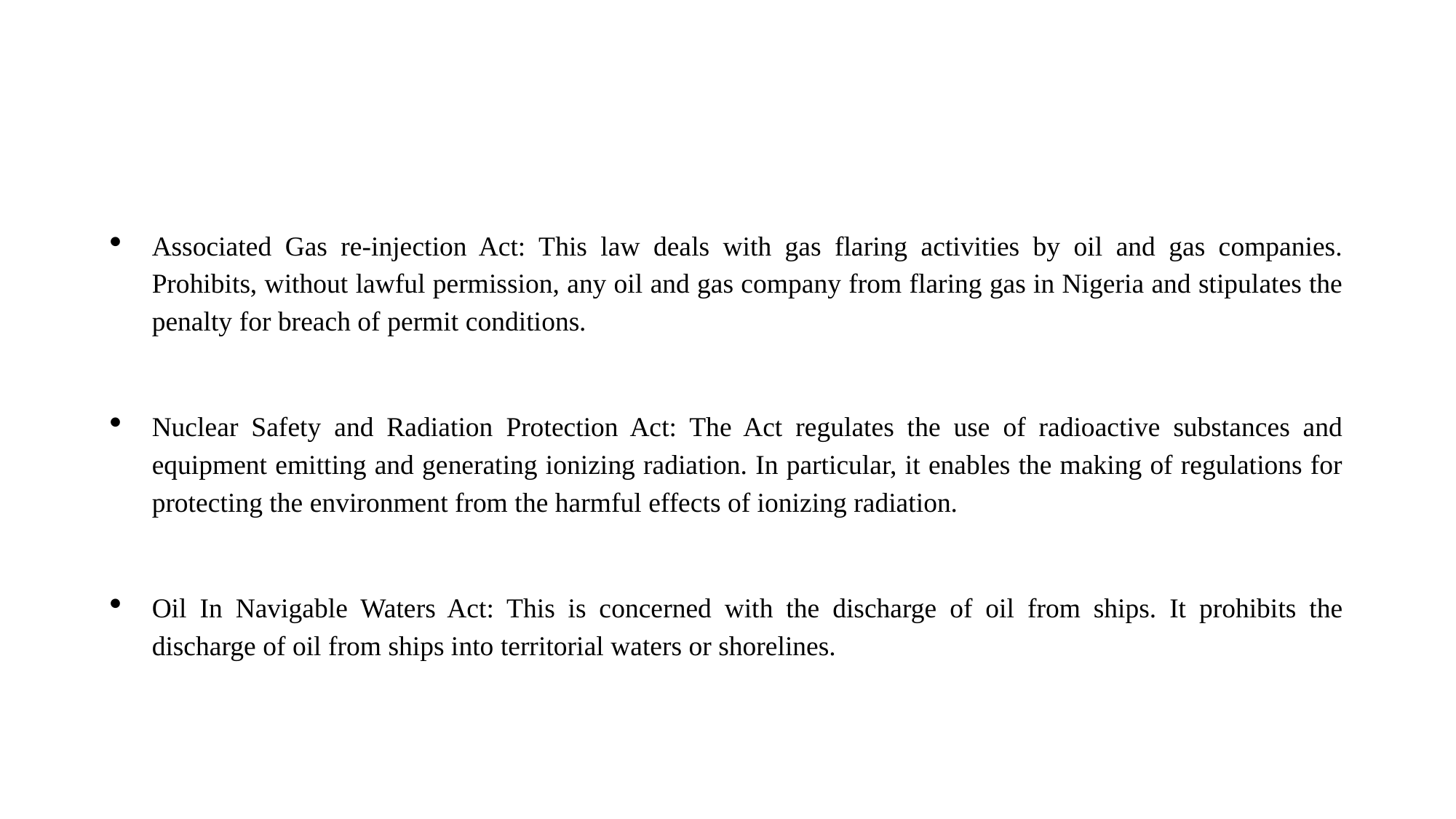

#
Associated Gas re-injection Act: This law deals with gas flaring activities by oil and gas companies. Prohibits, without lawful permission, any oil and gas company from flaring gas in Nigeria and stipulates the penalty for breach of permit conditions.

Nuclear Safety and Radiation Protection Act: The Act regulates the use of radioactive substances and equipment emitting and generating ionizing radiation. In particular, it enables the making of regulations for protecting the environment from the harmful effects of ionizing radiation.

Oil In Navigable Waters Act: This is concerned with the discharge of oil from ships. It prohibits the discharge of oil from ships into territorial waters or shorelines.